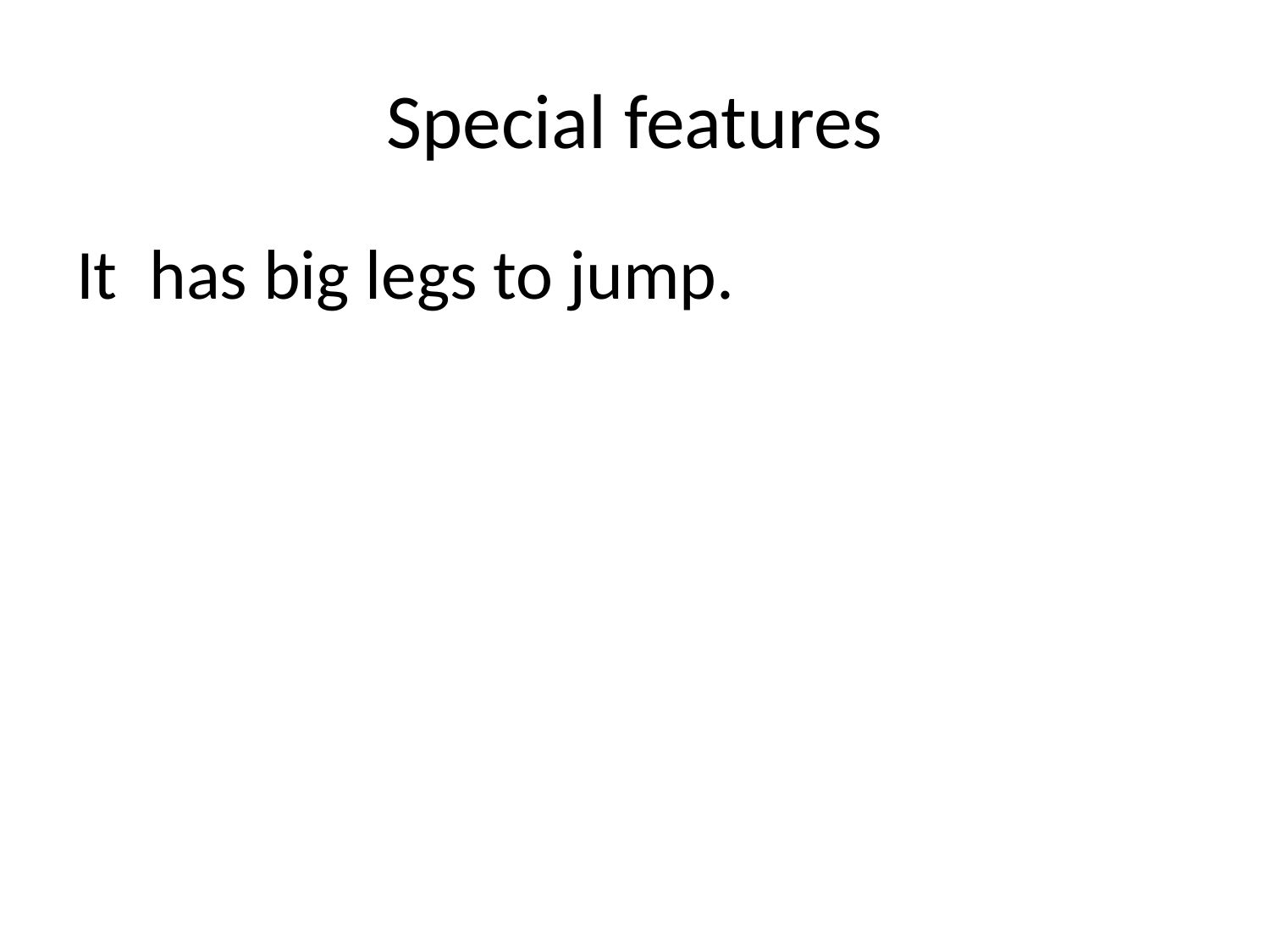

# Special features
It  has big legs to jump.